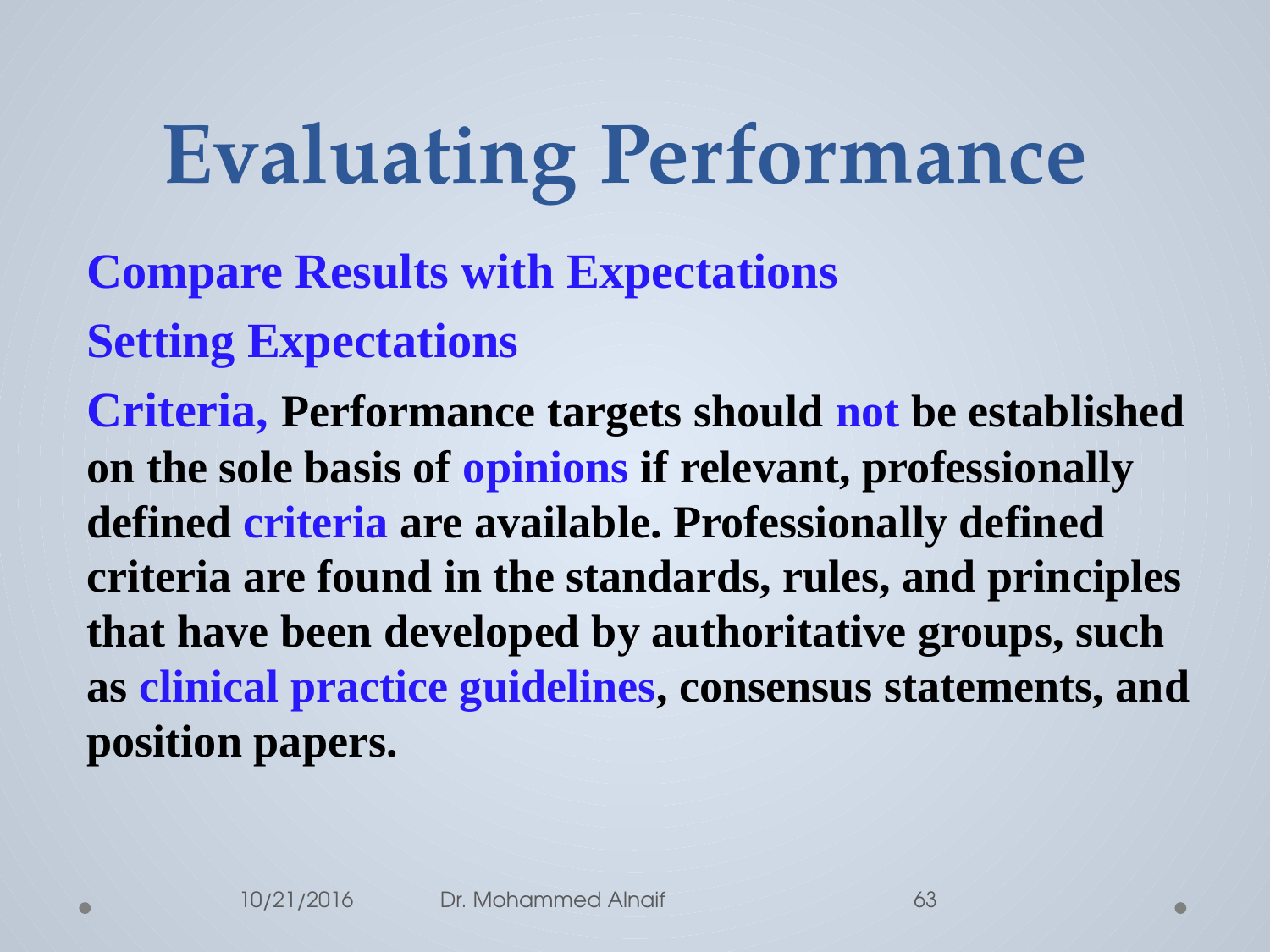

# Evaluating Performance
Compare Results with Expectations
Setting Expectations
Criteria, Performance targets should not be established on the sole basis of opinions if relevant, professionally defined criteria are available. Professionally defined criteria are found in the standards, rules, and principles that have been developed by authoritative groups, such as clinical practice guidelines, consensus statements, and position papers.
10/21/2016
Dr. Mohammed Alnaif
63